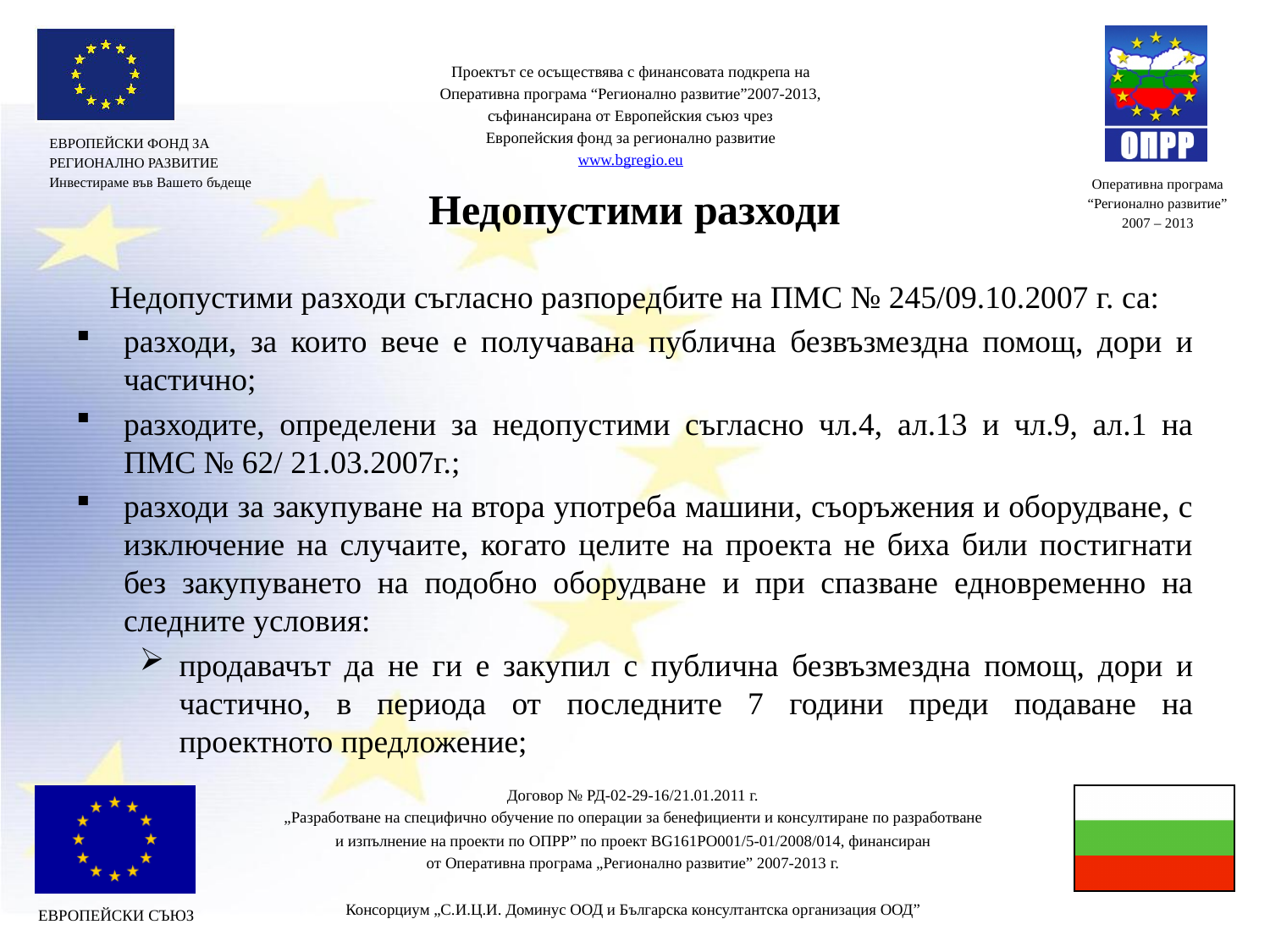

# Недопустими разходи
Недопустими разходи съгласно разпоредбите на ПМС № 245/09.10.2007 г. са:
разходи, за които вече е получавана публична безвъзмездна помощ, дори и частично;
разходите, определени за недопустими съгласно чл.4, ал.13 и чл.9, ал.1 на ПМС № 62/ 21.03.2007г.;
разходи за закупуване на втора употреба машини, съоръжения и оборудване, с изключение на случаите, когато целите на проекта не биха били постигнати без закупуването на подобно оборудване и при спазване едновременно на следните условия:
продавачът да не ги е закупил с публична безвъзмездна помощ, дори и частично, в периода от последните 7 години преди подаване на проектното предложение;